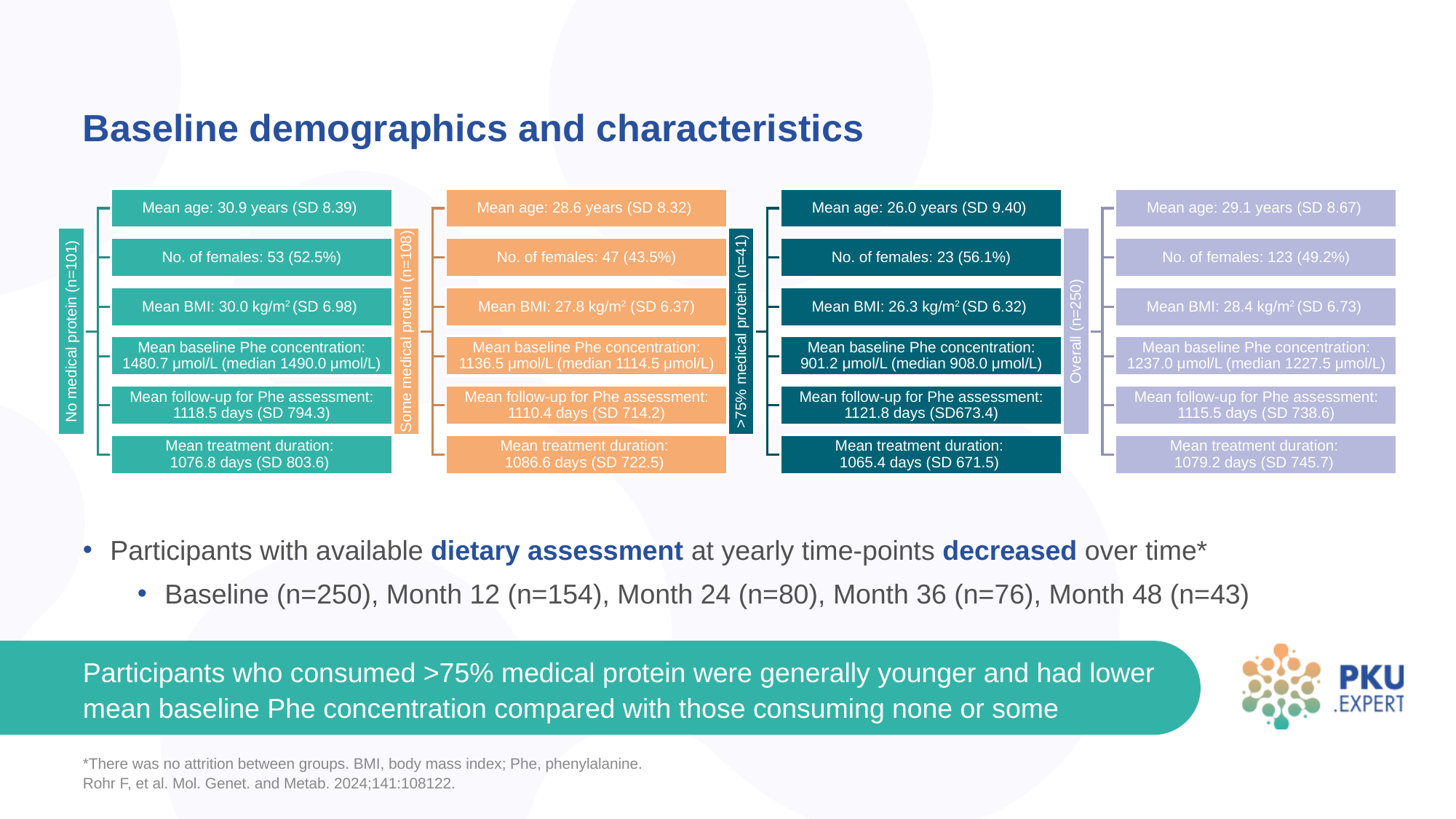

# Baseline demographics and characteristics

Overall (n=250)
Mean age: 29.1 years (SD 8.67)
No. of females: 123 (49.2%)
Mean BMI: 28.4 kg/m2 (SD 6.73)
Mean baseline Phe concentration:
1237.0 μmol/L (median 1227.5 μmol/L)
Mean follow-up for Phe assessment:
1115.5 days (SD 738.6)
Mean treatment duration:
1079.2 days (SD 745.7)

>75% medical protein (n=41)
Mean age: 26.0 years (SD 9.40)
No. of females: 23 (56.1%)
Mean BMI: 26.3 kg/m2 (SD 6.32)
Mean baseline Phe concentration:
901.2 μmol/L (median 908.0 μmol/L)
Mean follow-up for Phe assessment:
1121.8 days (SD673.4)
Mean treatment duration:
1065.4 days (SD 671.5)

No medical protein (n=101)
Mean age: 30.9 years (SD 8.39)
No. of females: 53 (52.5%)
Mean BMI: 30.0 kg/m2 (SD 6.98)
Mean baseline Phe concentration:
1480.7 μmol/L (median 1490.0 μmol/L)
Mean follow-up for Phe assessment:
1118.5 days (SD 794.3)
Mean treatment duration:
1076.8 days (SD 803.6)

Some medical protein (n=108)
Mean age: 28.6 years (SD 8.32)
No. of females: 47 (43.5%)
Mean BMI: 27.8 kg/m2 (SD 6.37)
Mean baseline Phe concentration:
1136.5 μmol/L (median 1114.5 μmol/L)
Mean follow-up for Phe assessment:
1110.4 days (SD 714.2)
Mean treatment duration:
1086.6 days (SD 722.5)
Participants with available dietary assessment at yearly time-points decreased over time*
Baseline (n=250), Month 12 (n=154), Month 24 (n=80), Month 36 (n=76), Month 48 (n=43)
Participants who consumed >75% medical protein were generally younger and had lower mean baseline Phe concentration compared with those consuming none or some
*There was no attrition between groups. BMI, body mass index; Phe, phenylalanine.
Rohr F, et al. Mol. Genet. and Metab. 2024;141:108122.